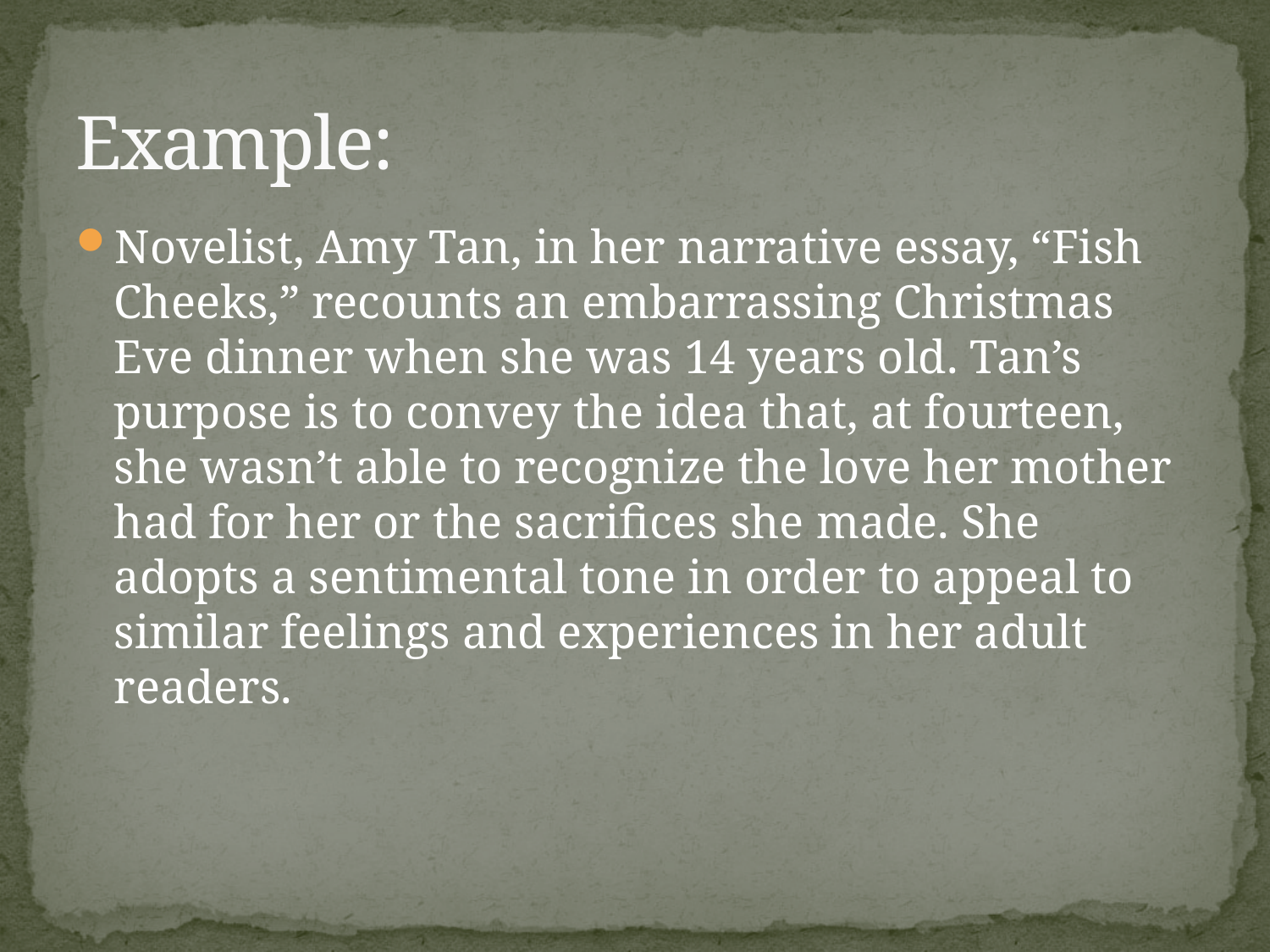

# Example:
Novelist, Amy Tan, in her narrative essay, “Fish Cheeks,” recounts an embarrassing Christmas Eve dinner when she was 14 years old. Tan’s purpose is to convey the idea that, at fourteen, she wasn’t able to recognize the love her mother had for her or the sacrifices she made. She adopts a sentimental tone in order to appeal to similar feelings and experiences in her adult readers.